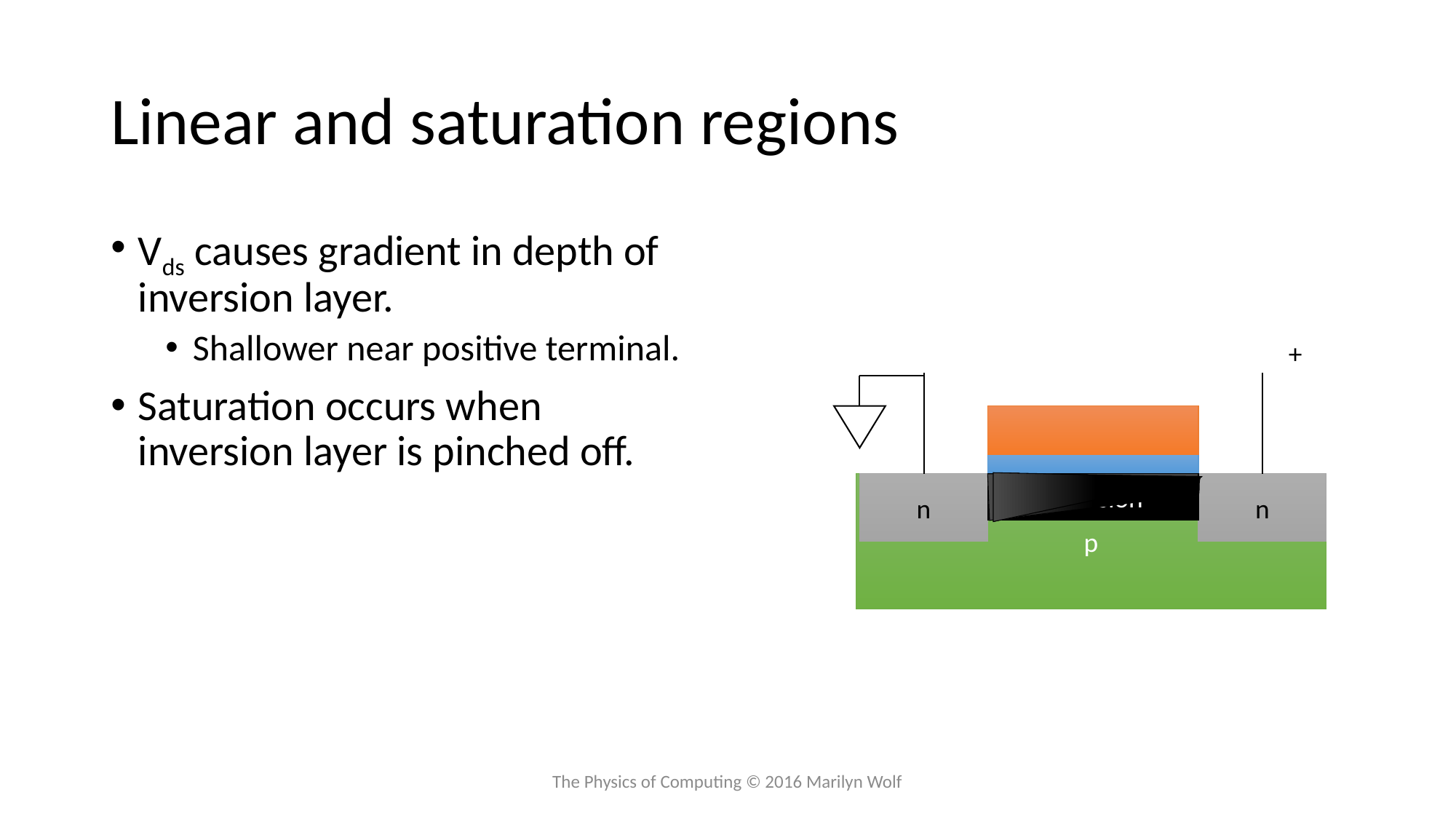

# Linear and saturation regions
Vds causes gradient in depth of inversion layer.
Shallower near positive terminal.
Saturation occurs when inversion layer is pinched off.

+

p
n
inversion
n
The Physics of Computing © 2016 Marilyn Wolf